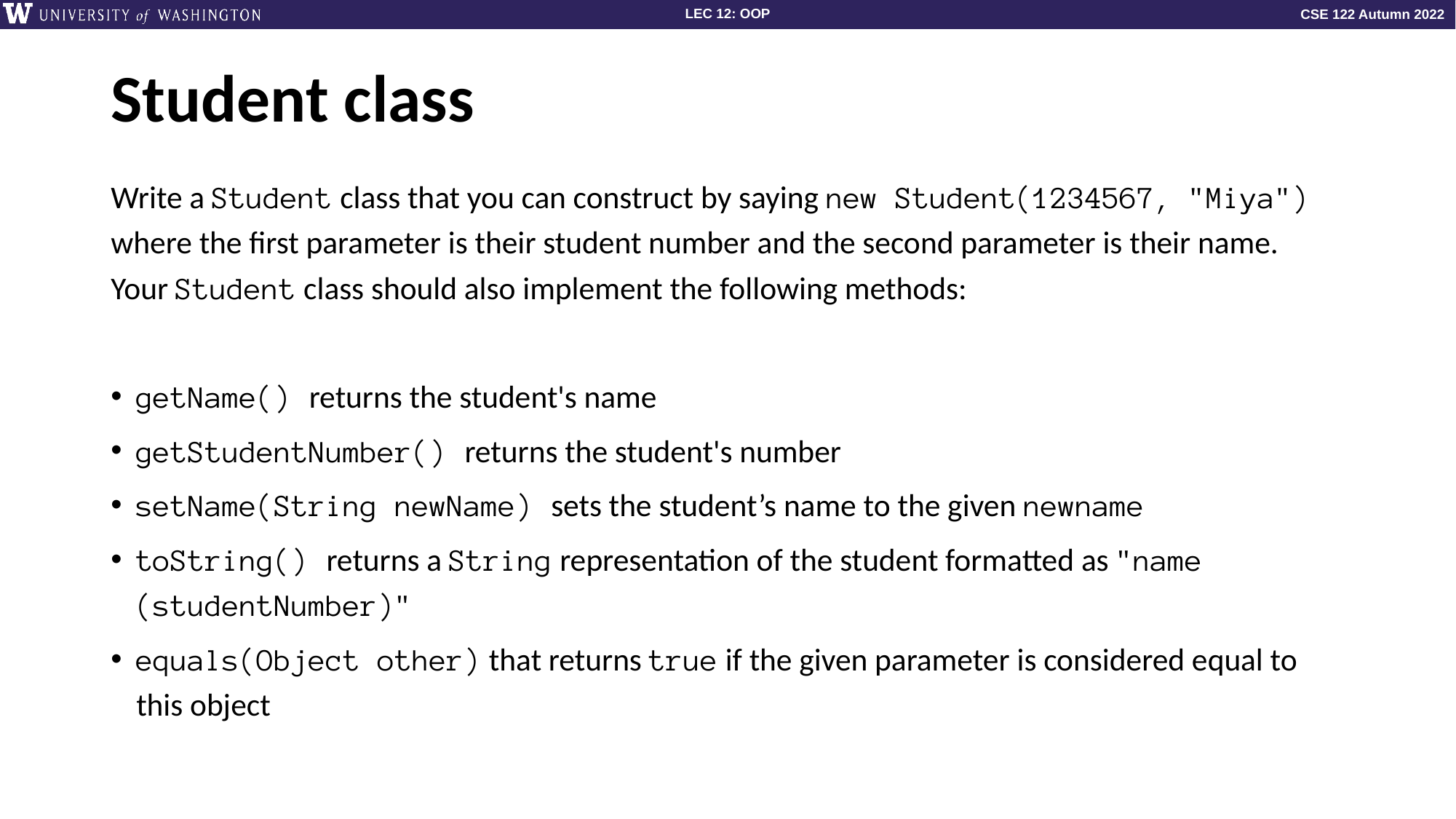

# Student class
Write a Student class that you can construct by saying new Student(1234567, "Miya") where the first parameter is their student number and the second parameter is their name. Your Student class should also implement the following methods:

getName() returns the student's name
getStudentNumber() returns the student's number
setName(String newName) sets the student’s name to the given newname
toString() returns a String representation of the student formatted as "name (studentNumber)"
equals(Object other) that returns true if the given parameter is considered equal to this object